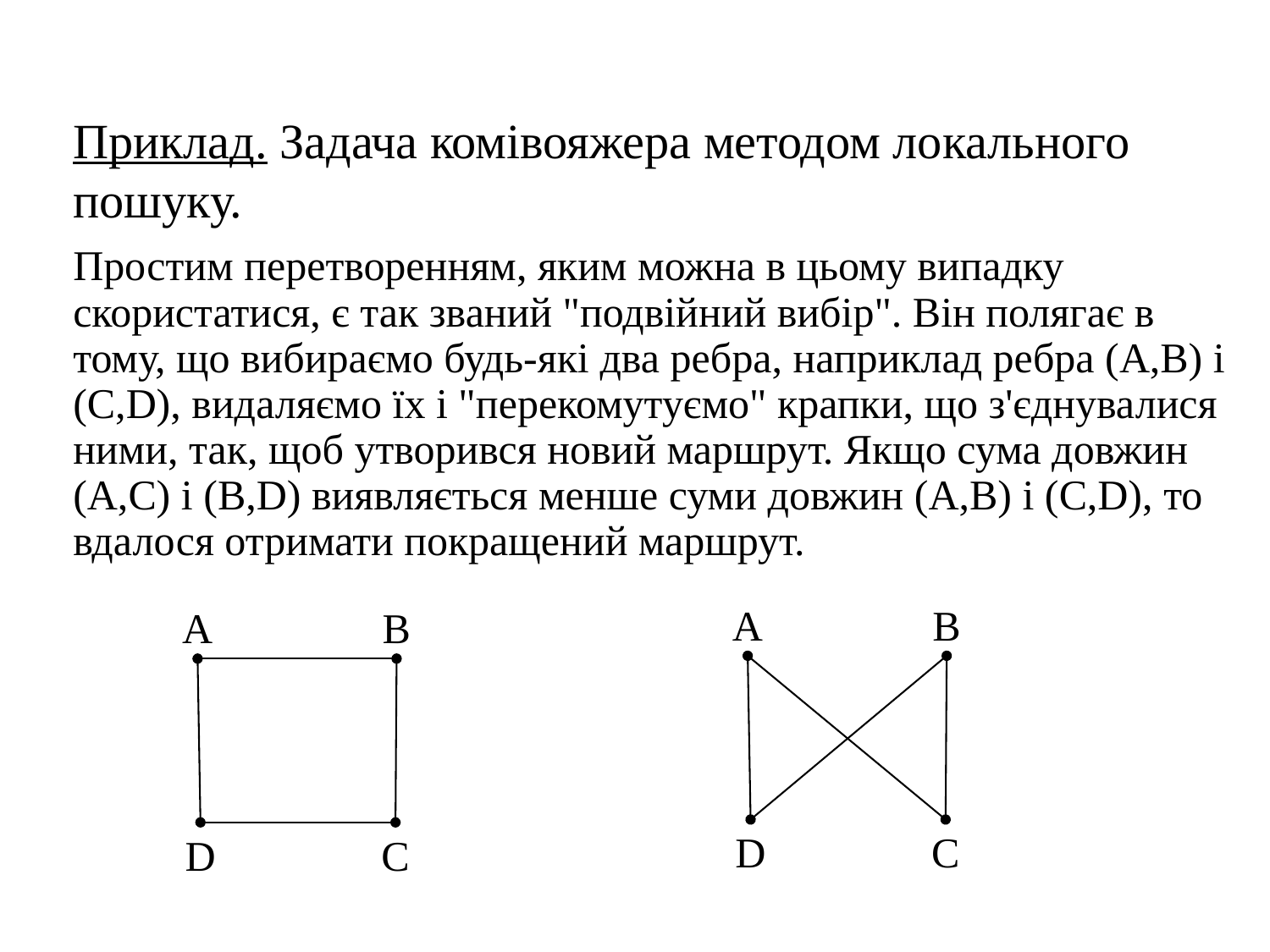

Приклад. Задача комівояжера методом локального пошуку.
	Простим перетворенням, яким можна в цьому випадку скористатися, є так званий "подвійний вибір". Він полягає в тому, що вибираємо будь-які два ребра, наприклад ребра (А,В) і (С,D), видаляємо їх і "перекомутуємо" крапки, що з'єднувалися ними, так, щоб утворився новий маршрут. Якщо сума довжин (А,С) і (В,D) виявляється менше суми довжин (А,В) і (С,D), то вдалося отримати покращений маршрут.
A
B
D
C
A
B
D
C